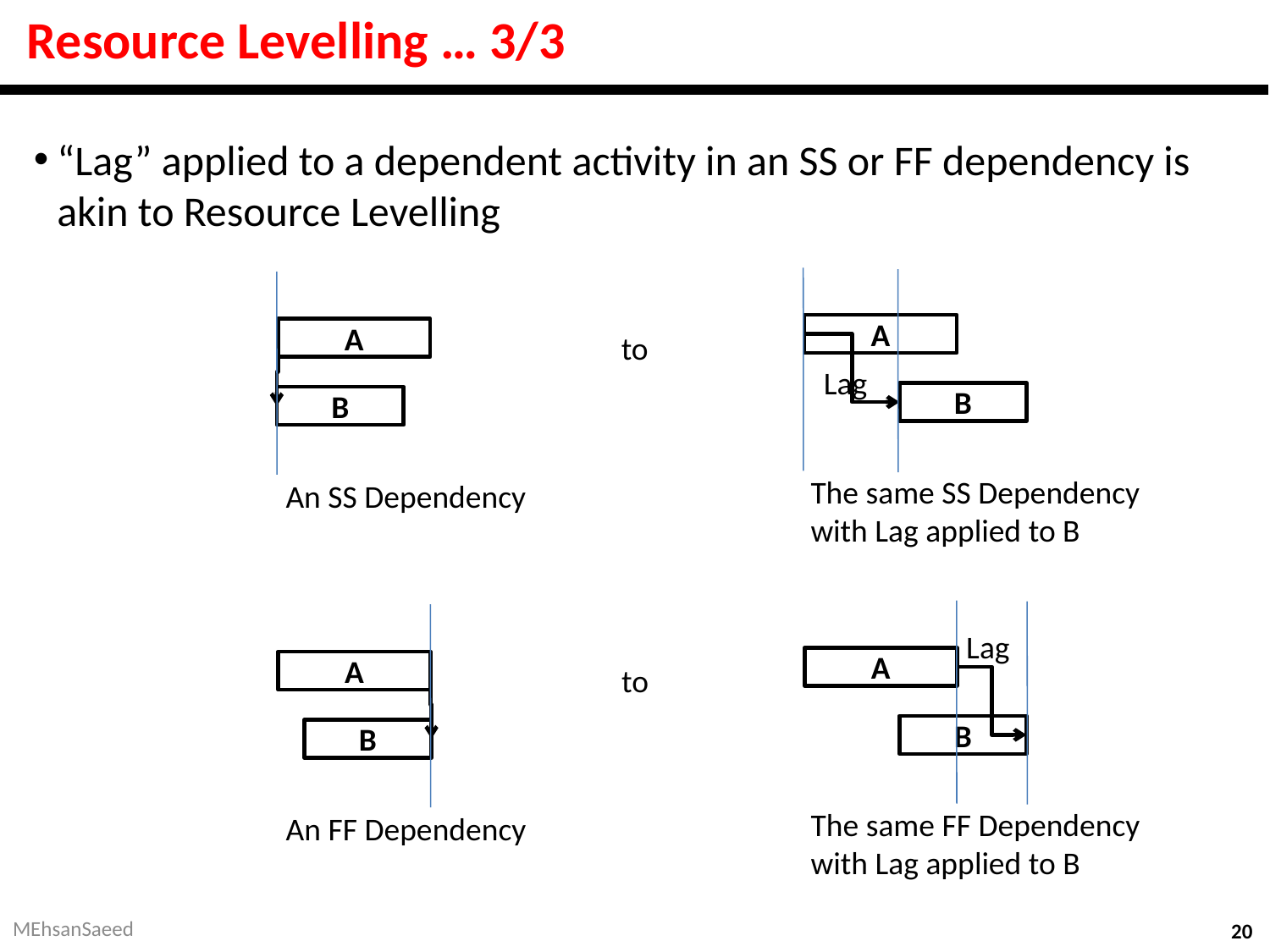

# Resource Levelling … 3/3
“Lag” applied to a dependent activity in an SS or FF dependency is akin to Resource Levelling

A
B
The same SS Dependency with Lag applied to B
Lag
A
B
An SS Dependency
to
A
B
The same FF Dependency with Lag applied to B
Lag
A
B
An FF Dependency
to
MEhsanSaeed
20